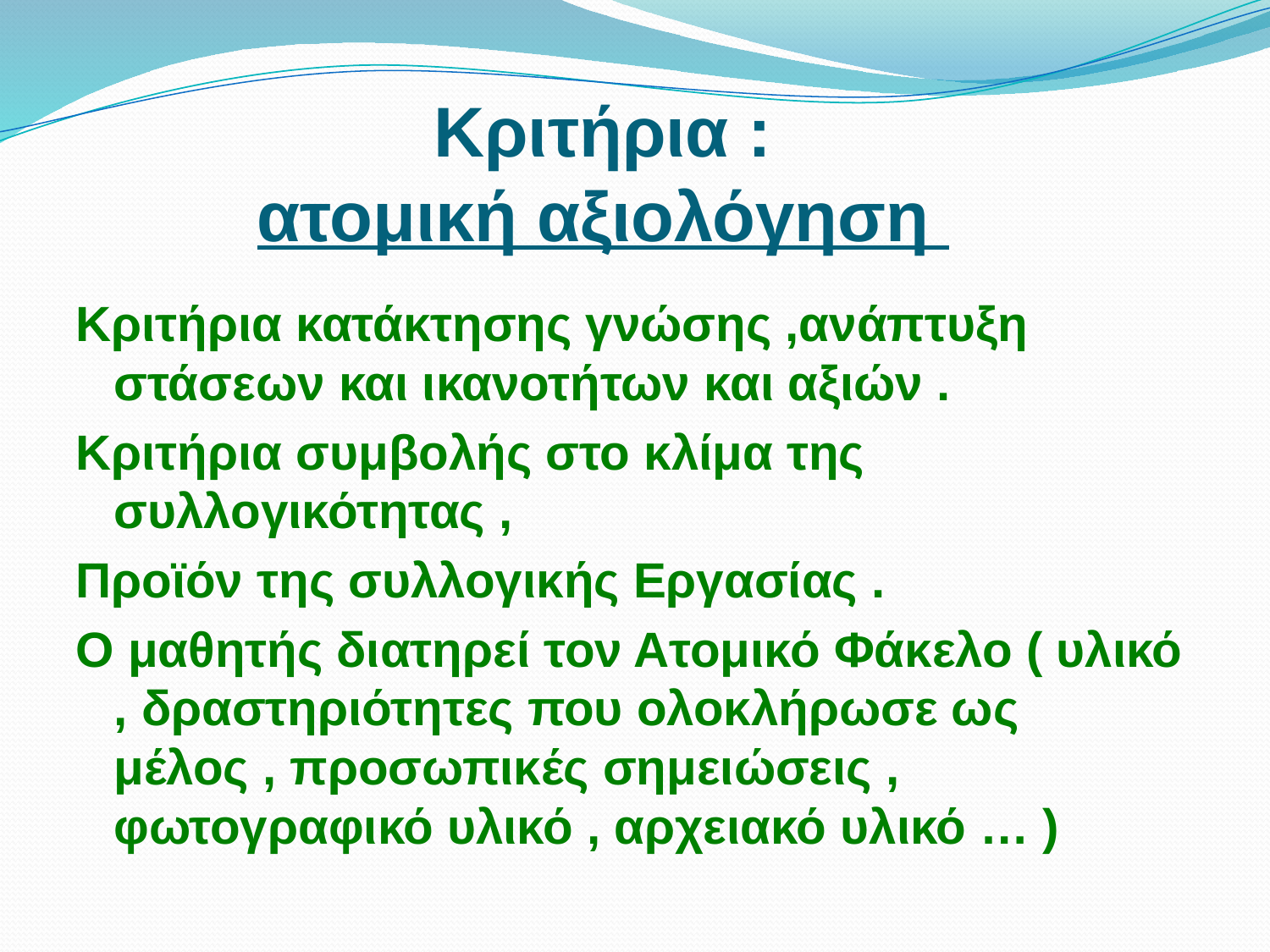

# Κριτήρια : ατομική αξιολόγηση
Κριτήρια κατάκτησης γνώσης ,ανάπτυξη στάσεων και ικανοτήτων και αξιών .
Κριτήρια συμβολής στο κλίμα της συλλογικότητας ,
Προϊόν της συλλογικής Εργασίας .
Ο μαθητής διατηρεί τον Ατομικό Φάκελο ( υλικό , δραστηριότητες που ολοκλήρωσε ως μέλος , προσωπικές σημειώσεις , φωτογραφικό υλικό , αρχειακό υλικό … )